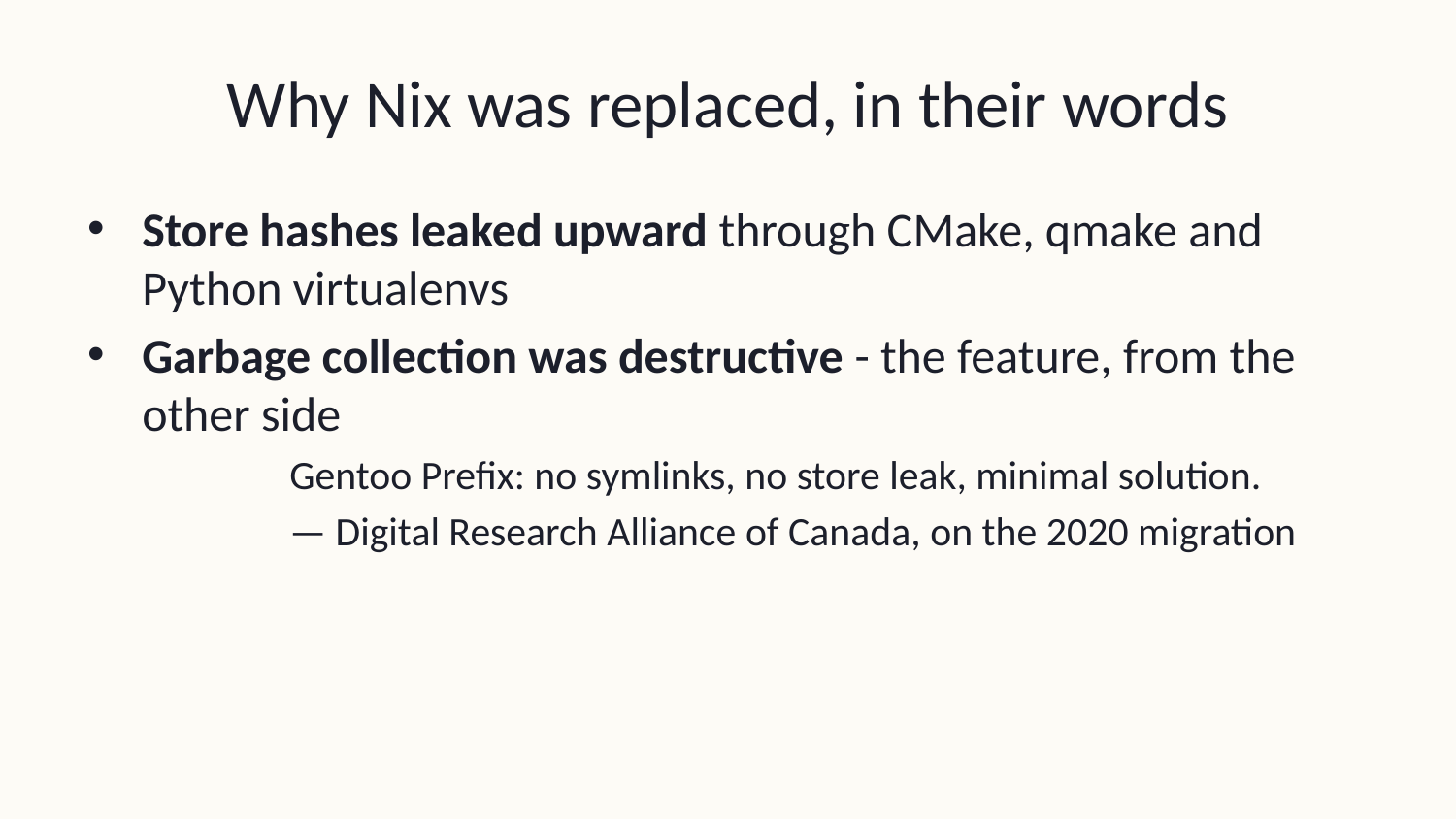

# Why Nix was replaced, in their words
Store hashes leaked upward through CMake, qmake and Python virtualenvs
Garbage collection was destructive - the feature, from the other side
Gentoo Prefix: no symlinks, no store leak, minimal solution.
— Digital Research Alliance of Canada, on the 2020 migration